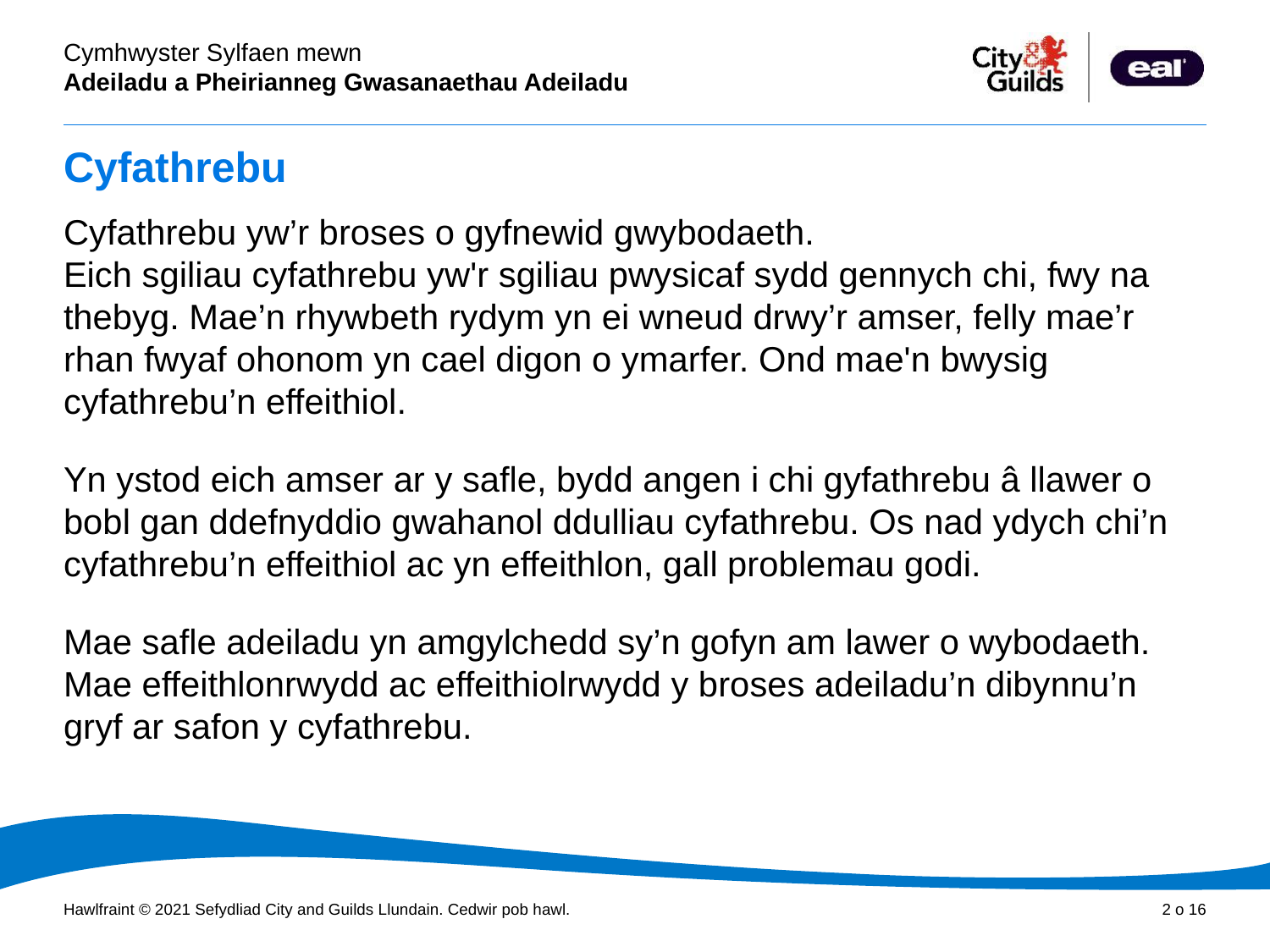

# Cyfathrebu
Cyfathrebu yw’r broses o gyfnewid gwybodaeth.
Eich sgiliau cyfathrebu yw'r sgiliau pwysicaf sydd gennych chi, fwy na thebyg. Mae’n rhywbeth rydym yn ei wneud drwy’r amser, felly mae’r rhan fwyaf ohonom yn cael digon o ymarfer. Ond mae'n bwysig cyfathrebu’n effeithiol.
Yn ystod eich amser ar y safle, bydd angen i chi gyfathrebu â llawer o bobl gan ddefnyddio gwahanol ddulliau cyfathrebu. Os nad ydych chi’n cyfathrebu’n effeithiol ac yn effeithlon, gall problemau godi.
Mae safle adeiladu yn amgylchedd sy’n gofyn am lawer o wybodaeth. Mae effeithlonrwydd ac effeithiolrwydd y broses adeiladu’n dibynnu’n gryf ar safon y cyfathrebu.